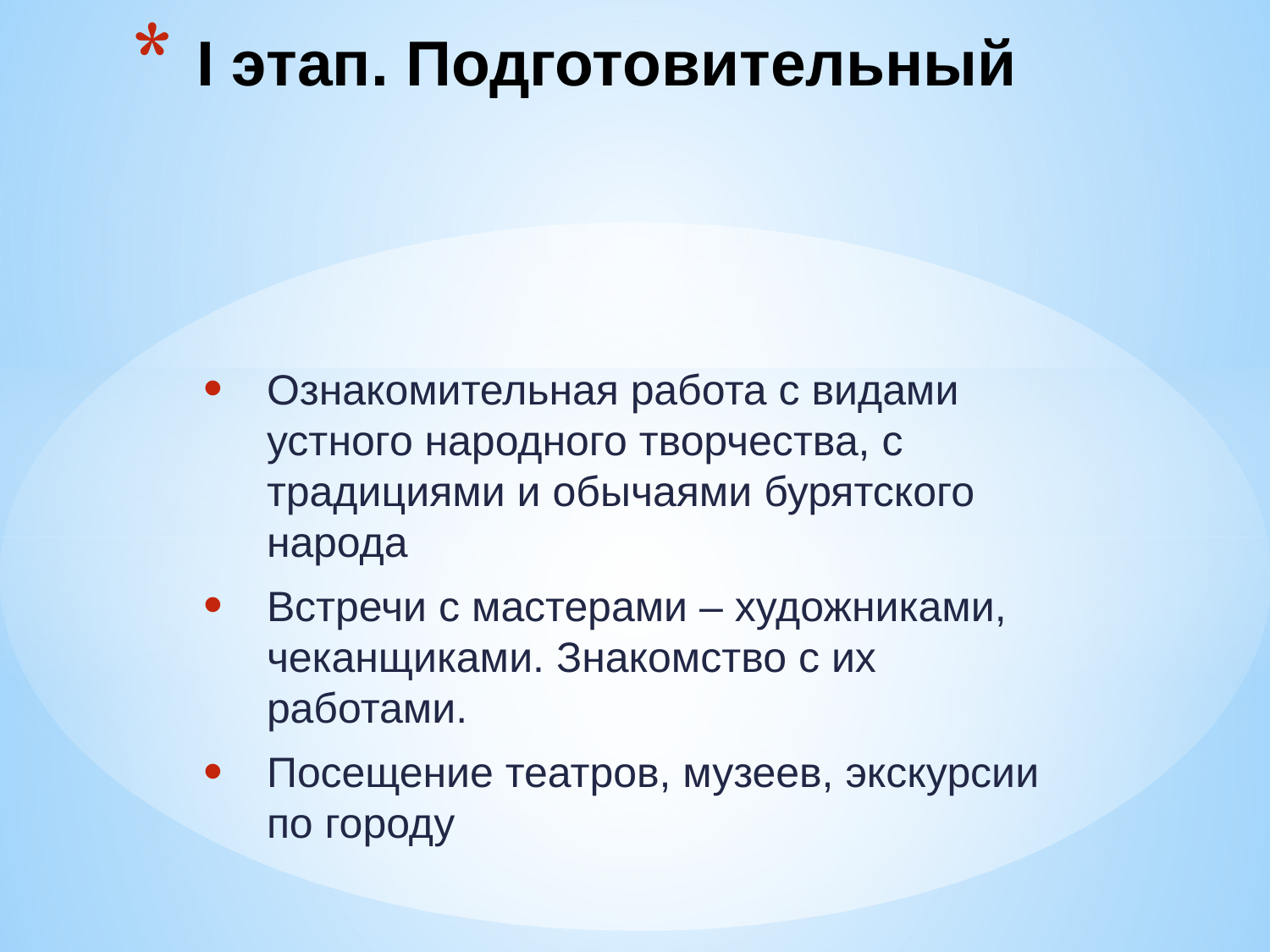

# I этап. Подготовительный
Ознакомительная работа с видами устного народного творчества, с традициями и обычаями бурятского народа
Встречи с мастерами – художниками, чеканщиками. Знакомство с их работами.
Посещение театров, музеев, экскурсии по городу